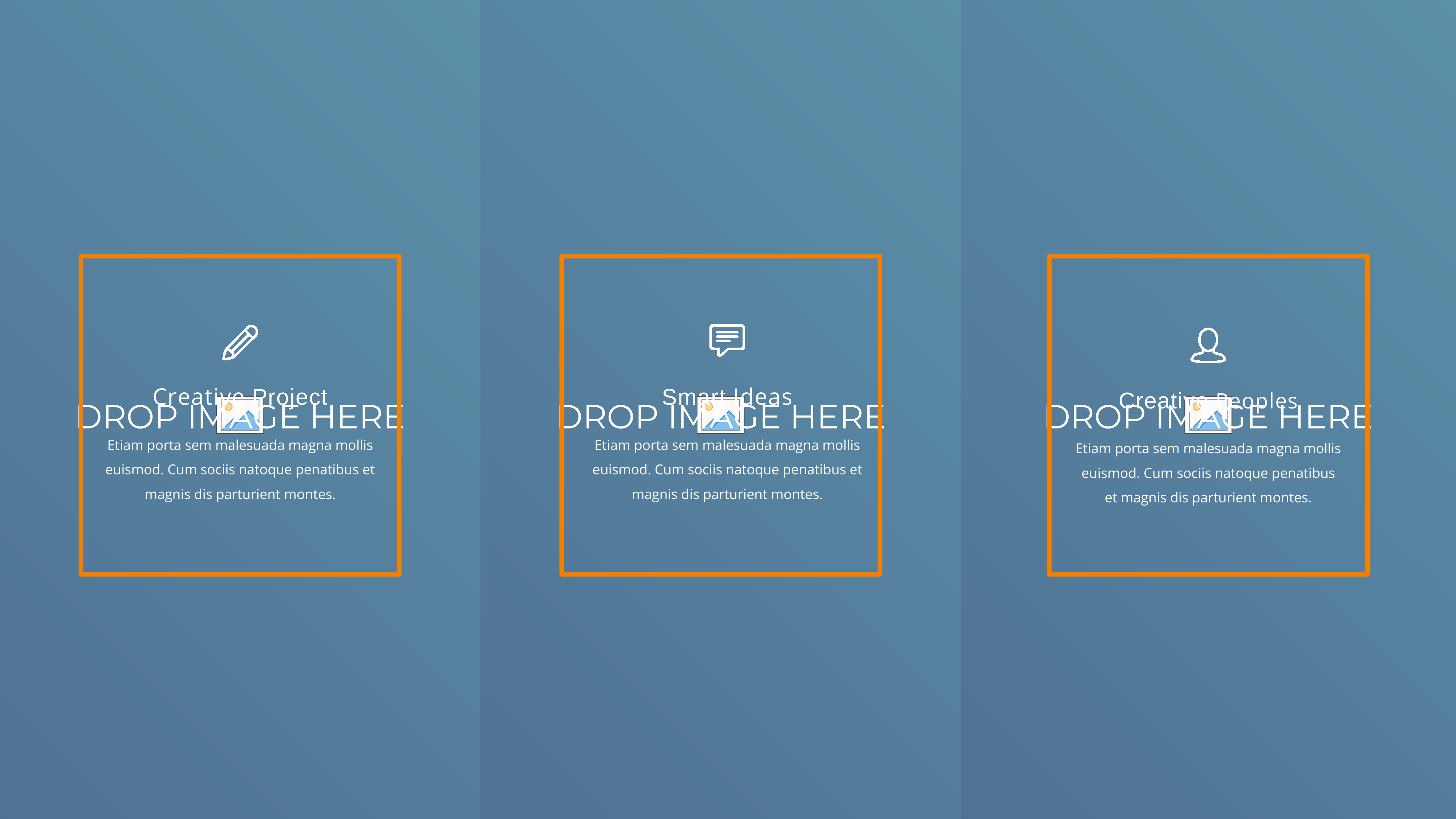

Creative Project
Smart Ideas
Creative Peoples
Etiam porta sem malesuada magna mollis euismod. Cum sociis natoque penatibus et magnis dis parturient montes.
Etiam porta sem malesuada magna mollis euismod. Cum sociis natoque penatibus et magnis dis parturient montes.
Etiam porta sem malesuada magna mollis euismod. Cum sociis natoque penatibus et magnis dis parturient montes.
BOYLE
44